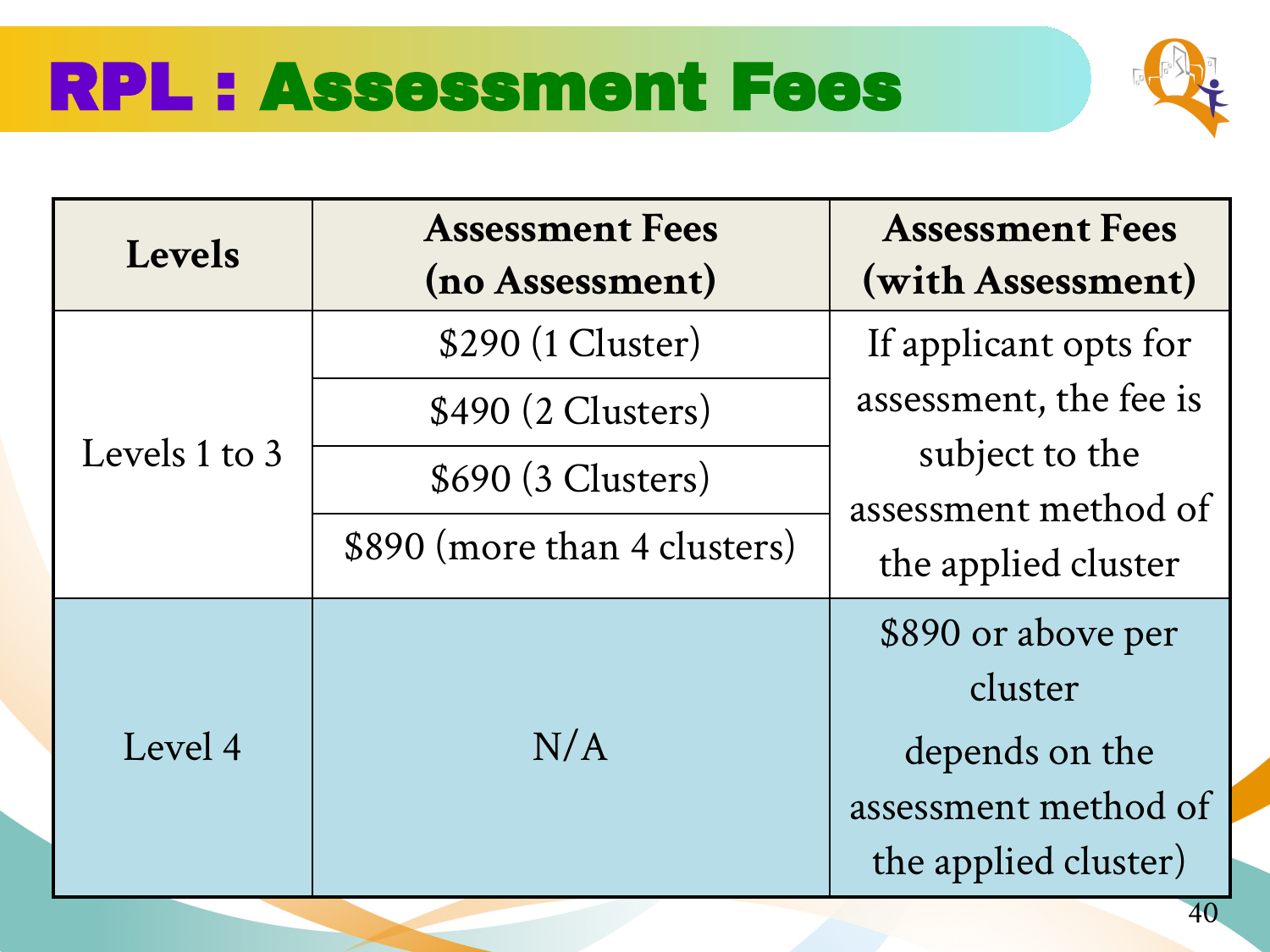

RPL : Assessment Fees
| Levels | Assessment Fees (no Assessment) | Assessment Fees (with Assessment) |
| --- | --- | --- |
| Levels 1 to 3 | $290 (1 Cluster) | If applicant opts for assessment, the fee is subject to the assessment method of the applied cluster |
|  | $490 (2 Clusters) |  |
|  | $690 (3 Clusters) |  |
|  | $890 (more than 4 clusters) |  |
| Level 4 | N/A | $890 or above per cluster depends on the assessment method of the applied cluster) |

#
40